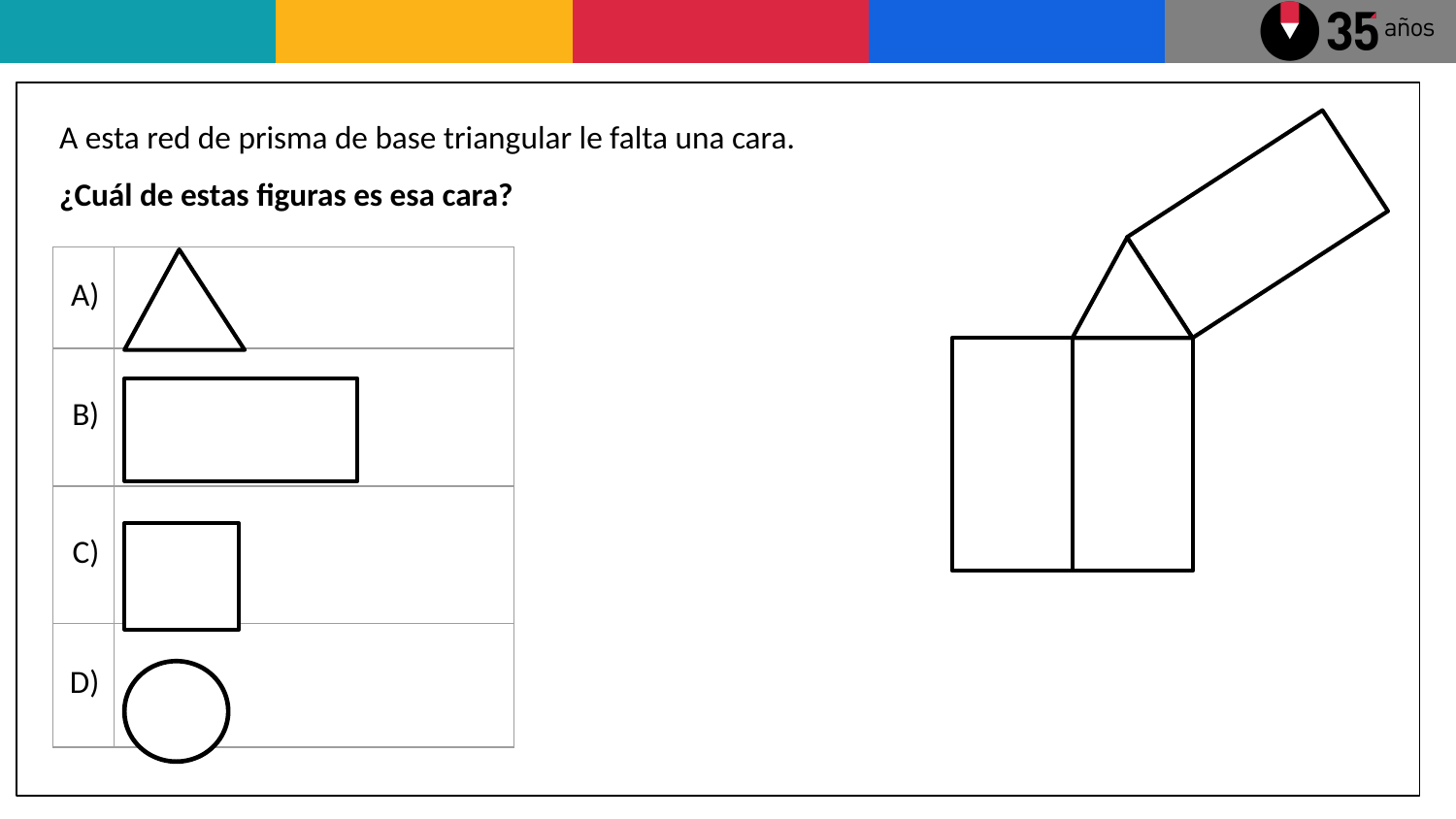

A esta red de prisma de base triangular le falta una cara.
¿Cuál de estas figuras es esa cara?

| A) |  |
| --- | --- |
| B) |  |
| C) |  |
| D) |  |